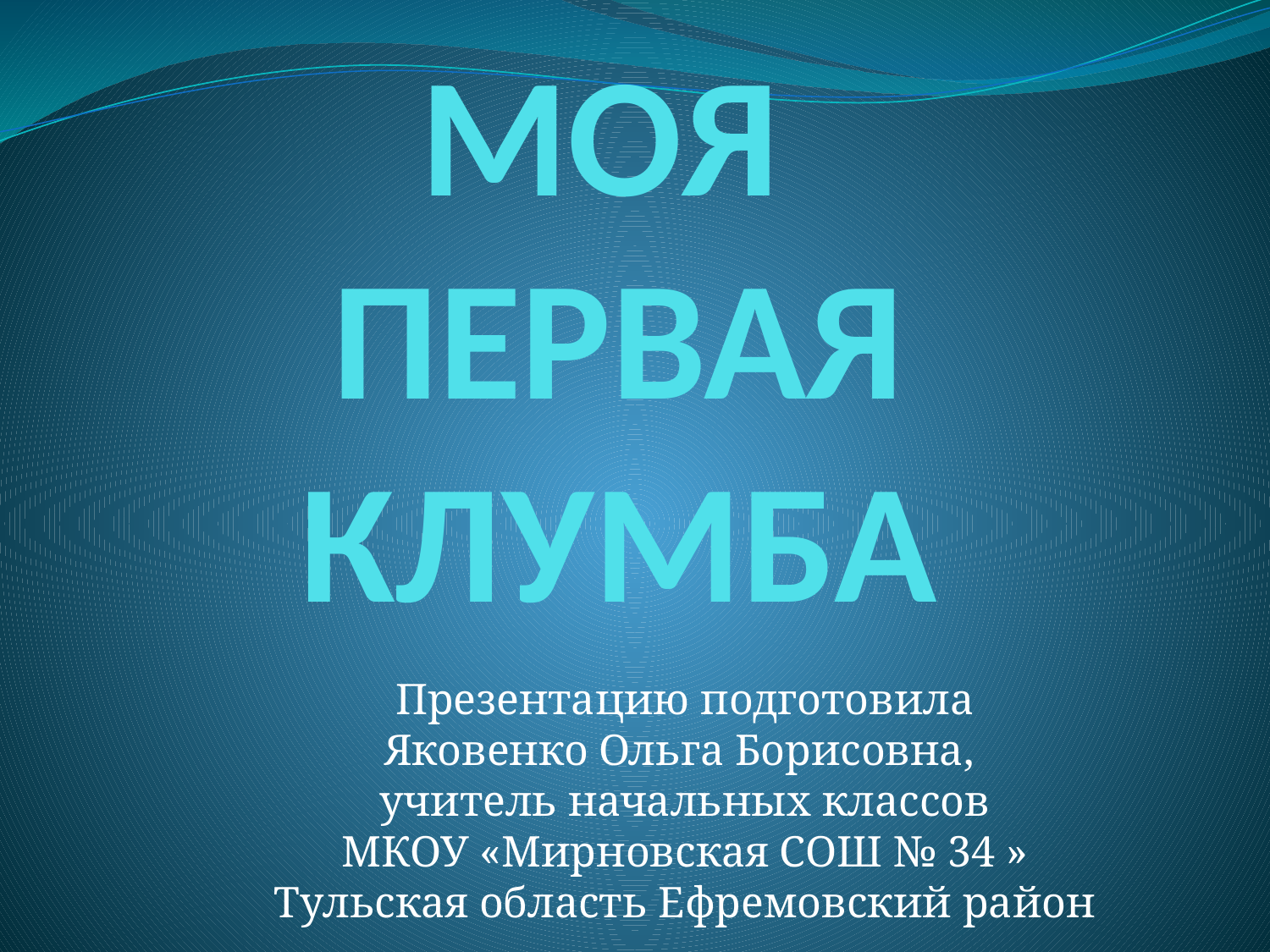

# МОЯ ПЕРВАЯ КЛУМБА
Презентацию подготовила
Яковенко Ольга Борисовна,
учитель начальных классов
МКОУ «Мирновская СОШ № 34 »
Тульская область Ефремовский район